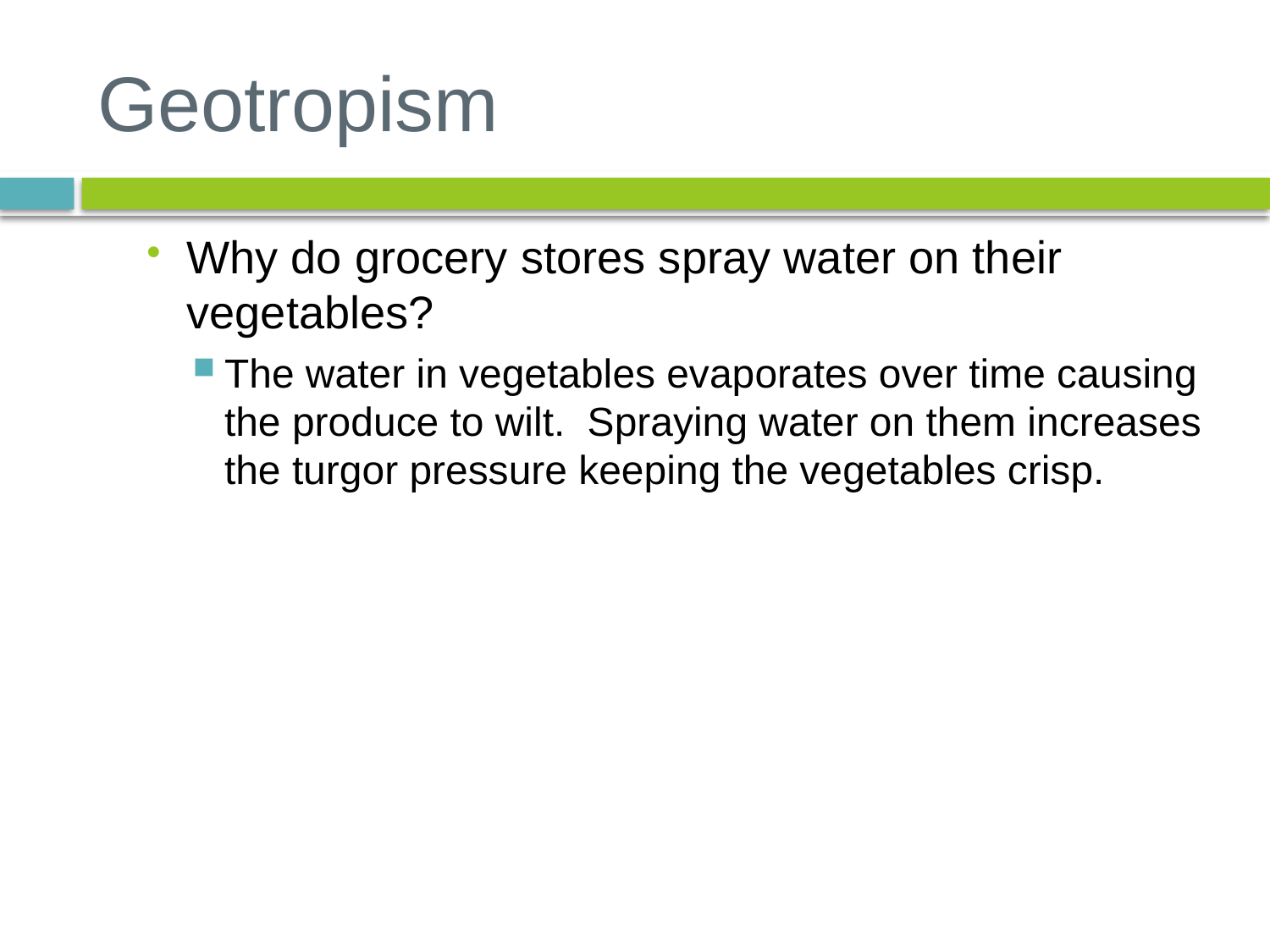

# Geotropism
Why do grocery stores spray water on their vegetables?
The water in vegetables evaporates over time causing the produce to wilt.  Spraying water on them increases the turgor pressure keeping the vegetables crisp.